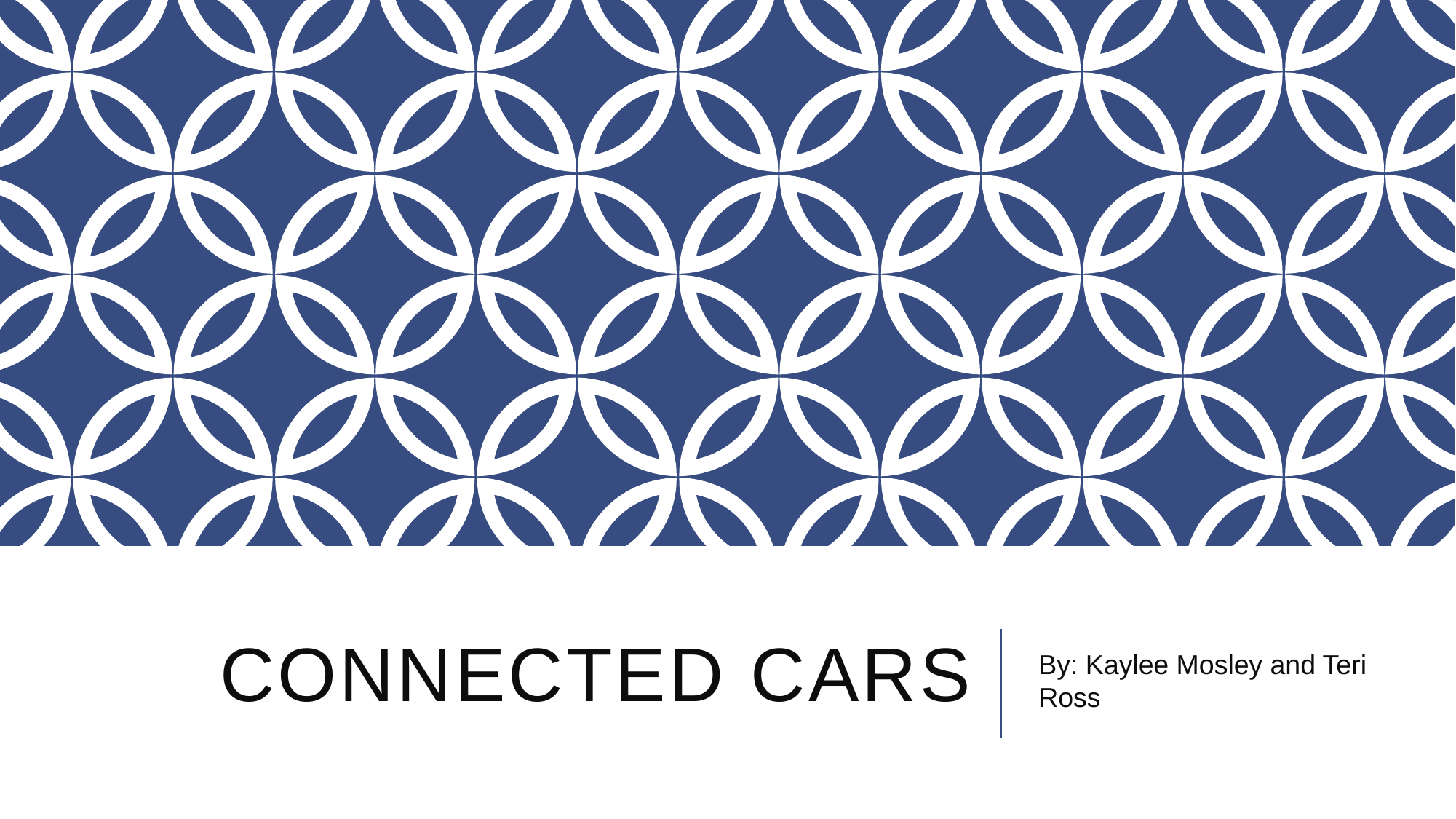

# Connected Cars
By: Kaylee Mosley and Teri Ross